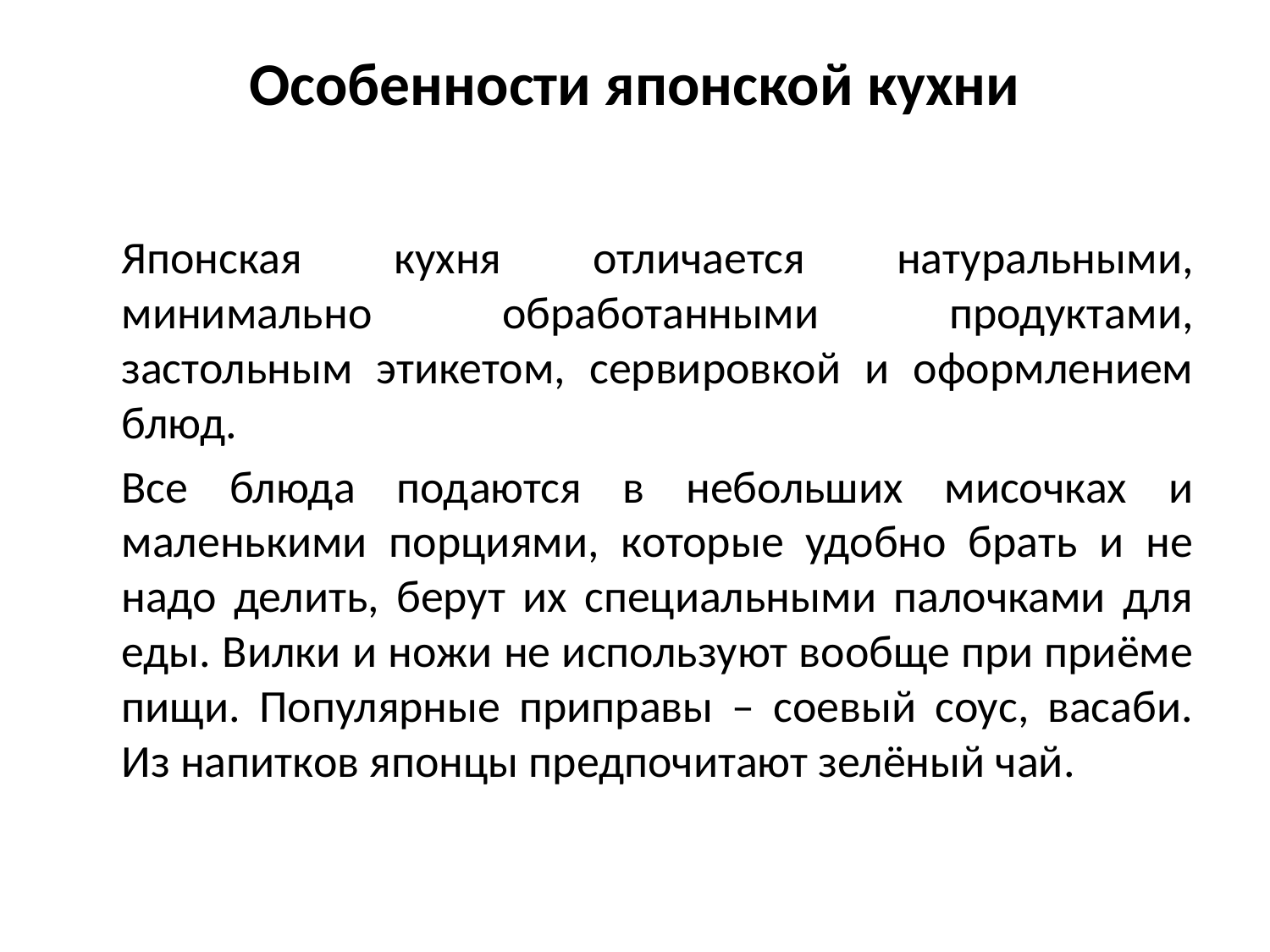

# Особенности японской кухни
		Японская кухня отличается натуральными, минимально обработанными продуктами, застольным этикетом, сервировкой и оформлением блюд.
		Все блюда подаются в небольших мисочках и маленькими порциями, которые удобно брать и не надо делить, берут их специальными палочками для еды. Вилки и ножи не используют вообще при приёме пищи. Популярные приправы – соевый соус, васаби. Из напитков японцы предпочитают зелёный чай.